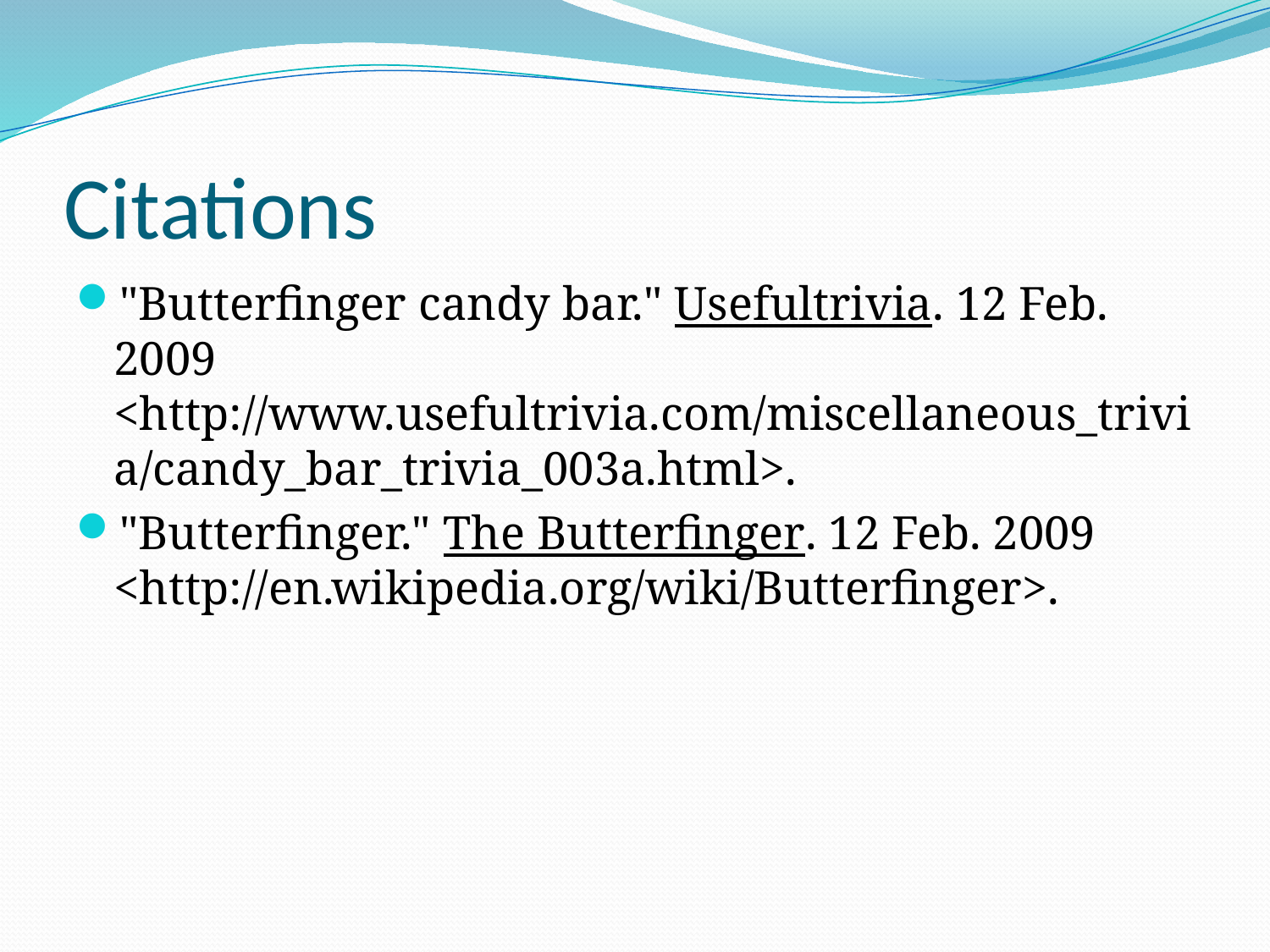

# Citations
"Butterfinger candy bar." Usefultrivia. 12 Feb. 2009 <http://www.usefultrivia.com/miscellaneous_trivia/candy_bar_trivia_003a.html>.
"Butterfinger." The Butterfinger. 12 Feb. 2009 <http://en.wikipedia.org/wiki/Butterfinger>.